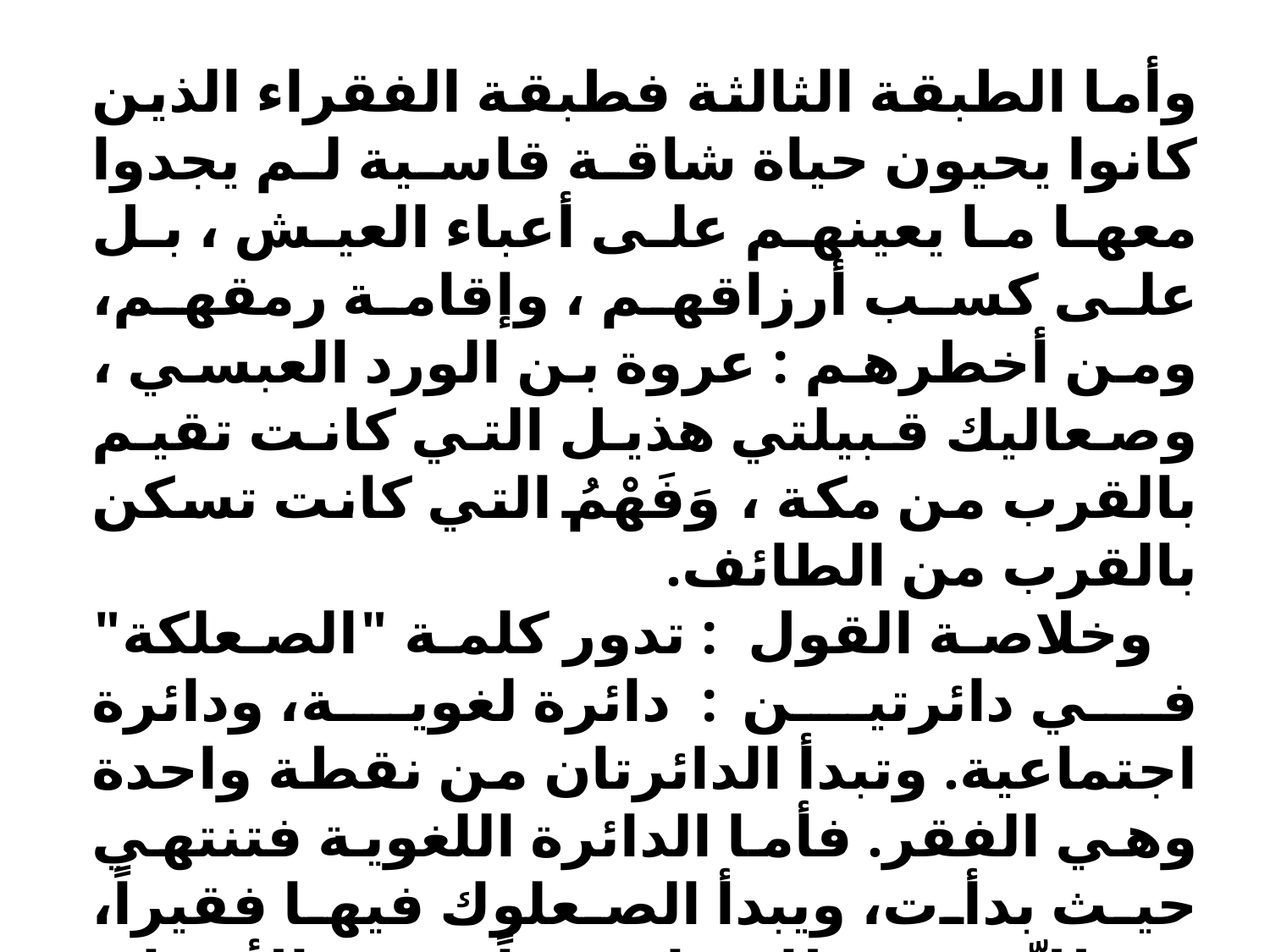

وأما الطبقة الثالثة فطبقة الفقراء الذين كانوا يحيون حياة شاقة قاسية لم يجدوا معها ما يعينهم على أعباء العيش ، بل على كسب أرزاقهم ، وإقامة رمقهم، ومن أخطرهم : عروة بن الورد العبسي ، وصعاليك قبيلتي هذيل التي كانت تقيم بالقرب من مكة ، وَفَهْمُ التي كانت تسكن بالقرب من الطائف.
   وخلاصة القول  : تدور كلمة "الصعلكة" في دائرتين  :  دائرة لغوية، ودائرة اجتماعية. وتبدأ الدائرتان من نقطة واحدة وهي الفقر. فأما الدائرة اللغوية فتنتهي حيث بدأت، ويبدأ الصعلوك فيها فقيراً، ويظلّ في نطاقها فقيراً، يخدم الأغنياء، أو يستجديهم فضل مالهم، ثم يموت فقيراً.